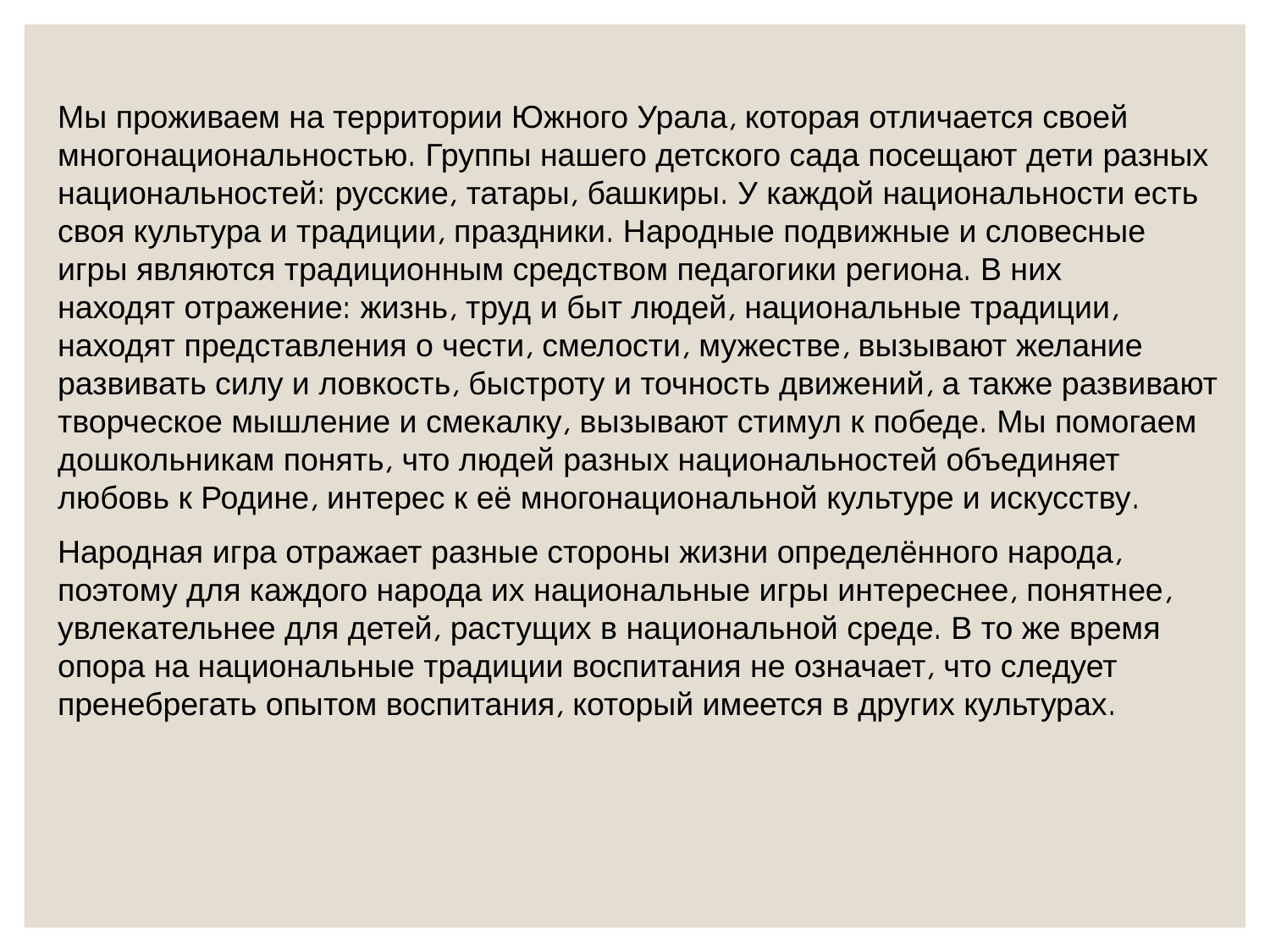

Мы проживаем на территории Южного Урала, которая отличается своей многонациональностью. Группы нашего детского сада посещают дети разных национальностей: русские, татары, башкиры. У каждой национальности есть своя культура и традиции, праздники. Народные подвижные и словесные игры являются традиционным средством педагогики региона. В них находят отражение: жизнь, труд и быт людей, национальные традиции, находят представления о чести, смелости, мужестве, вызывают желание развивать силу и ловкость, быстроту и точность движений, а также развивают творческое мышление и смекалку, вызывают стимул к победе. Мы помогаем дошкольникам понять, что людей разных национальностей объединяет любовь к Родине, интерес к её многонациональной культуре и искусству.
Народная игра отражает разные стороны жизни определённого народа, поэтому для каждого народа их национальные игры интереснее, понятнее, увлекательнее для детей, растущих в национальной среде. В то же время опора на национальные традиции воспитания не означает, что следует пренебрегать опытом воспитания, который имеется в других культурах.

#